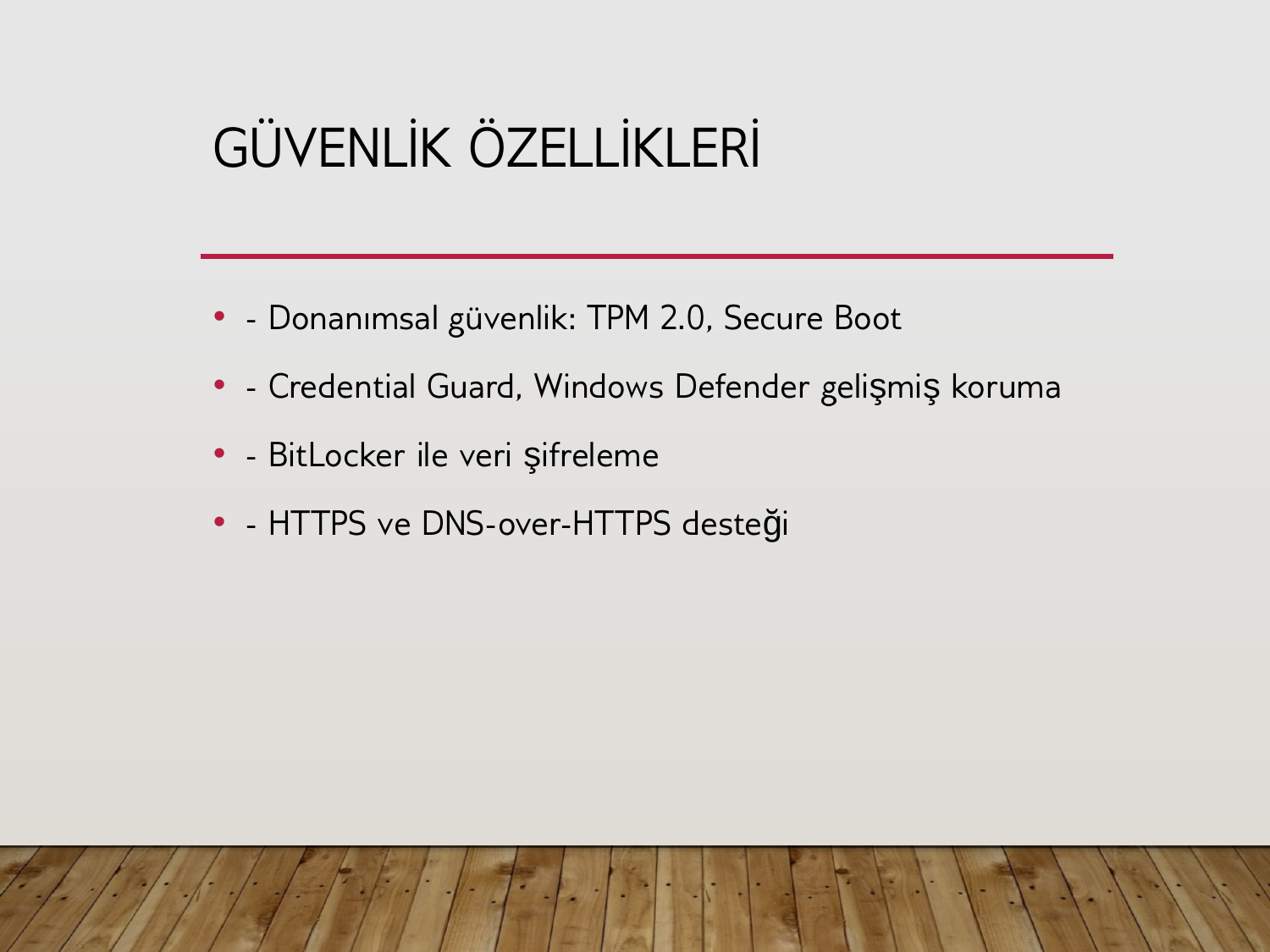

# Güvenlik Özellikleri
- Donanımsal güvenlik: TPM 2.0, Secure Boot
- Credential Guard, Windows Defender gelişmiş koruma
- BitLocker ile veri şifreleme
- HTTPS ve DNS-over-HTTPS desteği